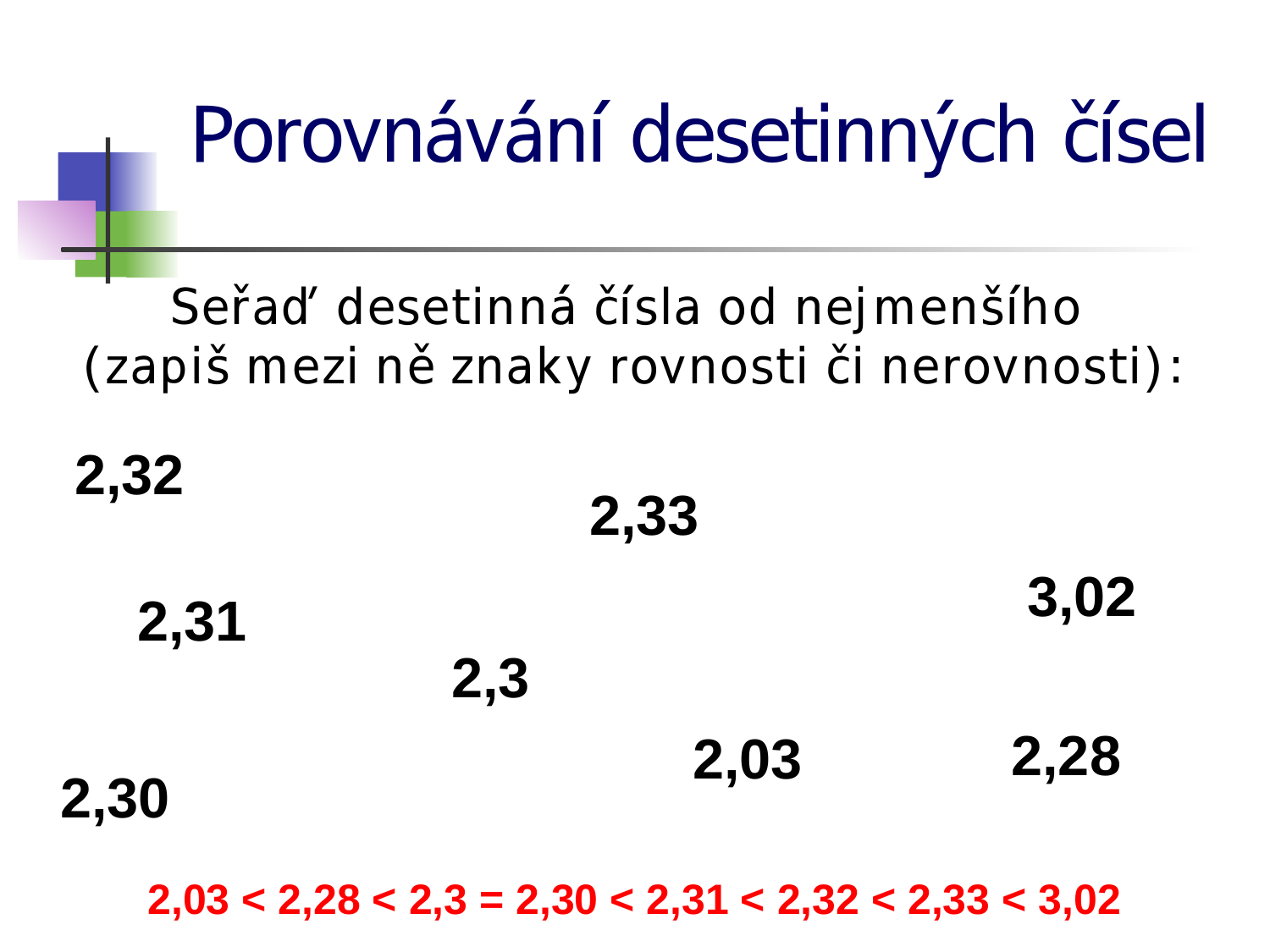

# Porovnávání desetinných čísel
Seřaď desetinná čísla od nejmenšího
(zapiš mezi ně znaky rovnosti či nerovnosti):
2,32
2,33
3,02
2,31
2,3
2,28
2,03
2,30
2,03 < 2,28 < 2,3 = 2,30 < 2,31 < 2,32 < 2,33 < 3,02